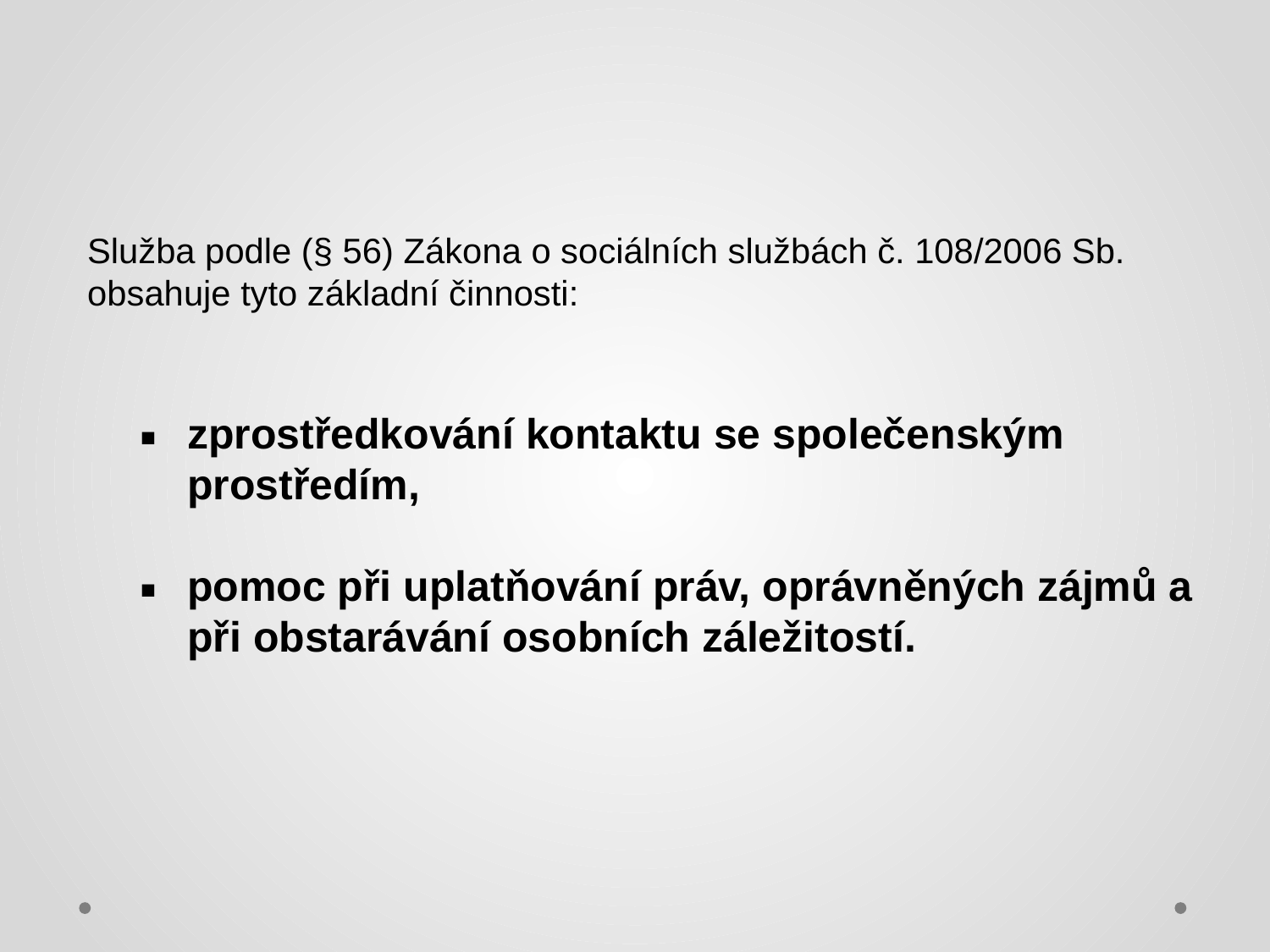

Služba podle (§ 56) Zákona o sociálních službách č. 108/2006 Sb. obsahuje tyto základní činnosti:

zprostředkování kontaktu se společenským prostředím,

pomoc při uplatňování práv, oprávněných zájmů a při obstarávání osobních záležitostí.